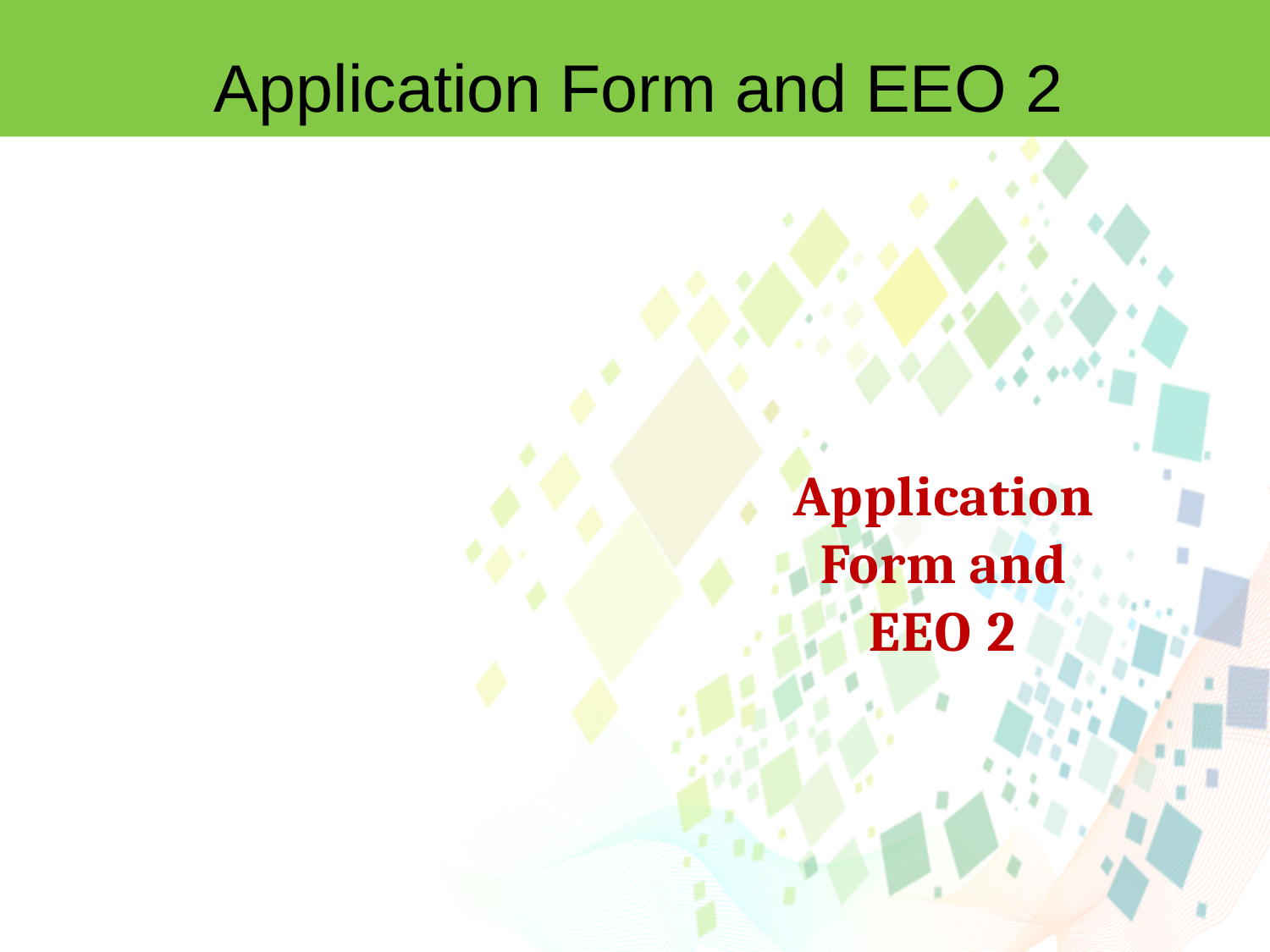

Application Form and EEO 2
Application Form and EEO 2